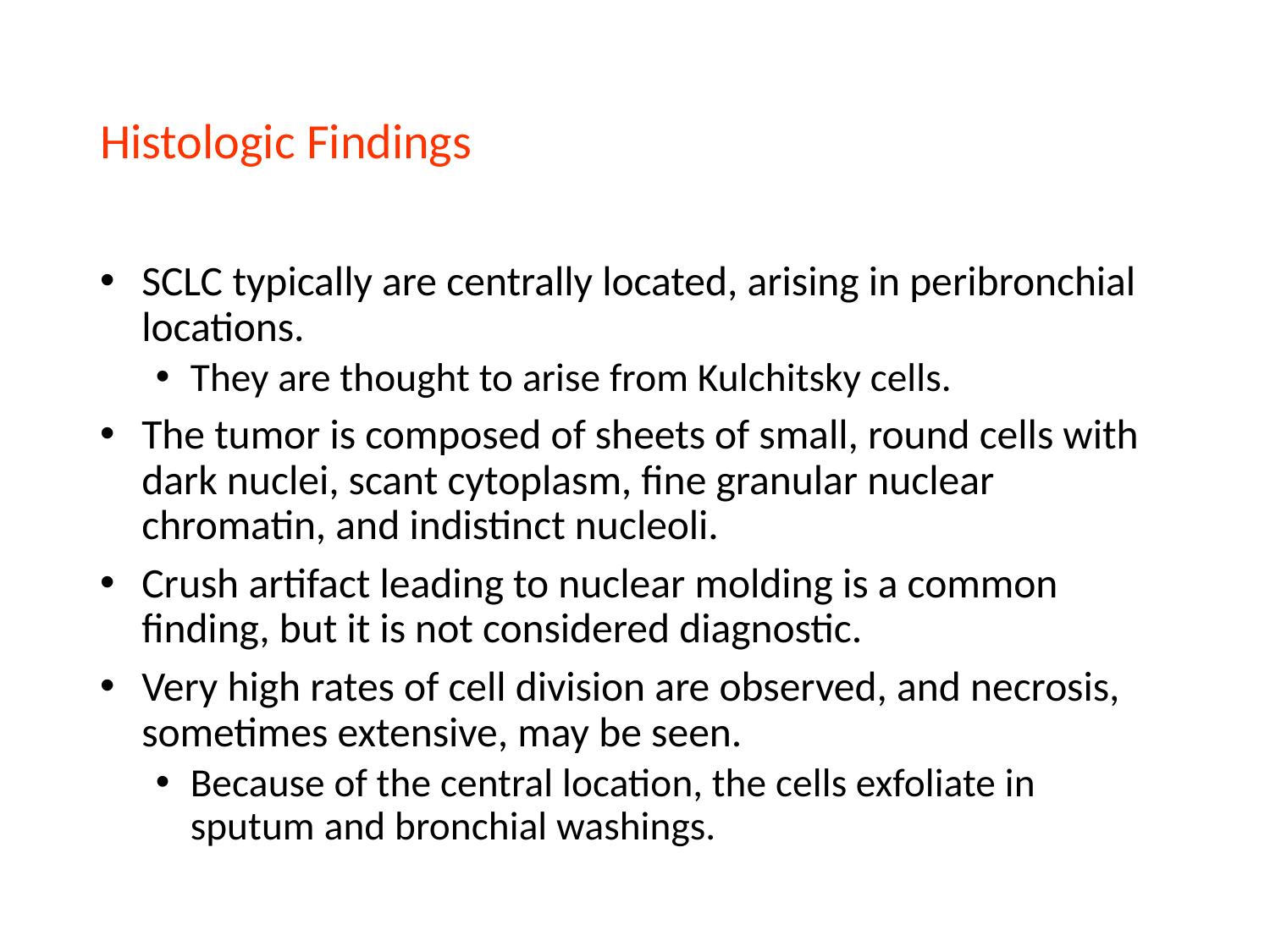

# Histologic Findings
SCLC typically are centrally located, arising in peribronchial locations.
They are thought to arise from Kulchitsky cells.
The tumor is composed of sheets of small, round cells with dark nuclei, scant cytoplasm, fine granular nuclear chromatin, and indistinct nucleoli.
Crush artifact leading to nuclear molding is a common finding, but it is not considered diagnostic.
Very high rates of cell division are observed, and necrosis, sometimes extensive, may be seen.
Because of the central location, the cells exfoliate in sputum and bronchial washings.